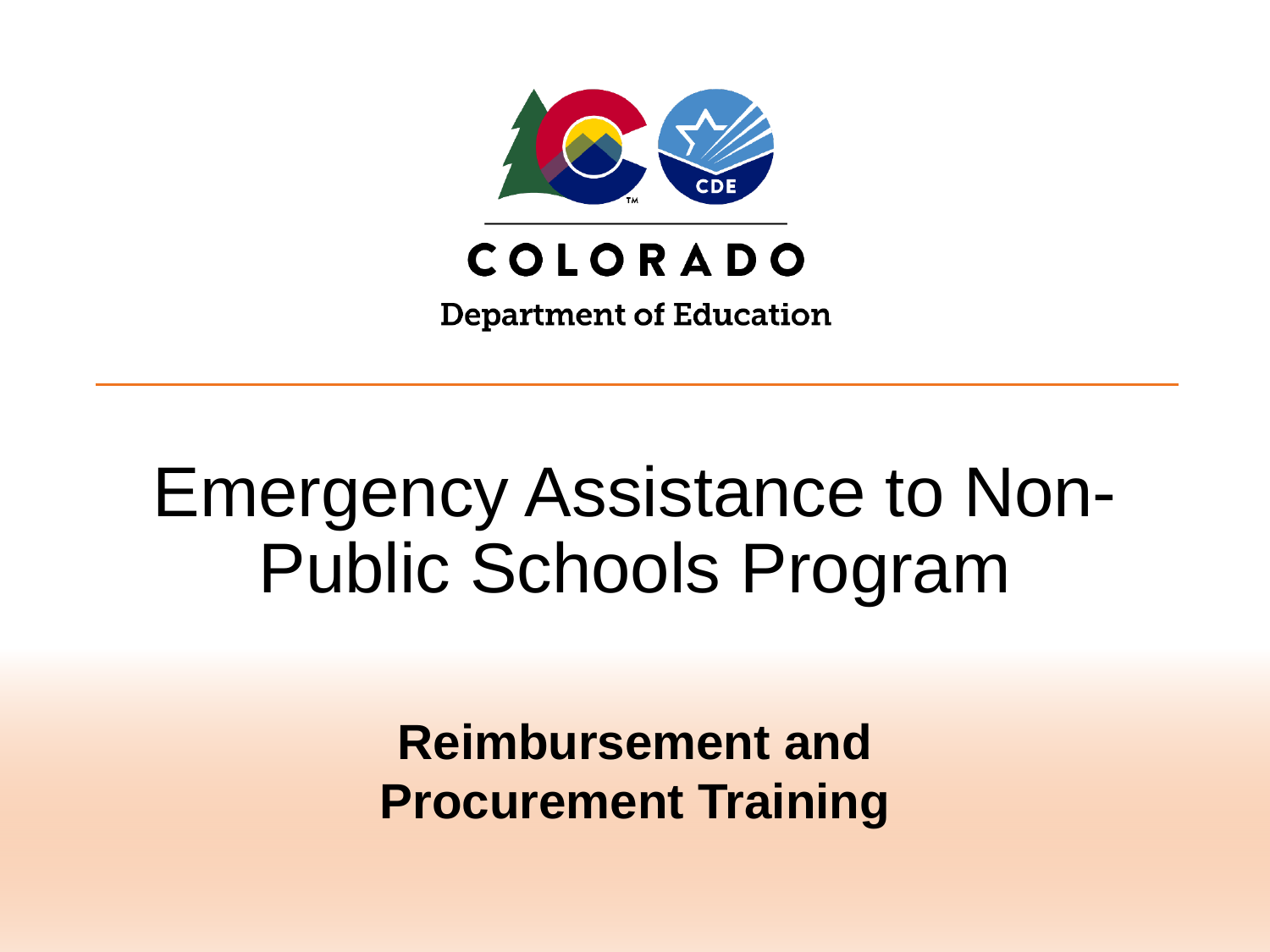

# Emergency Assistance to Non-Public Schools Program
Reimbursement and
Procurement Training